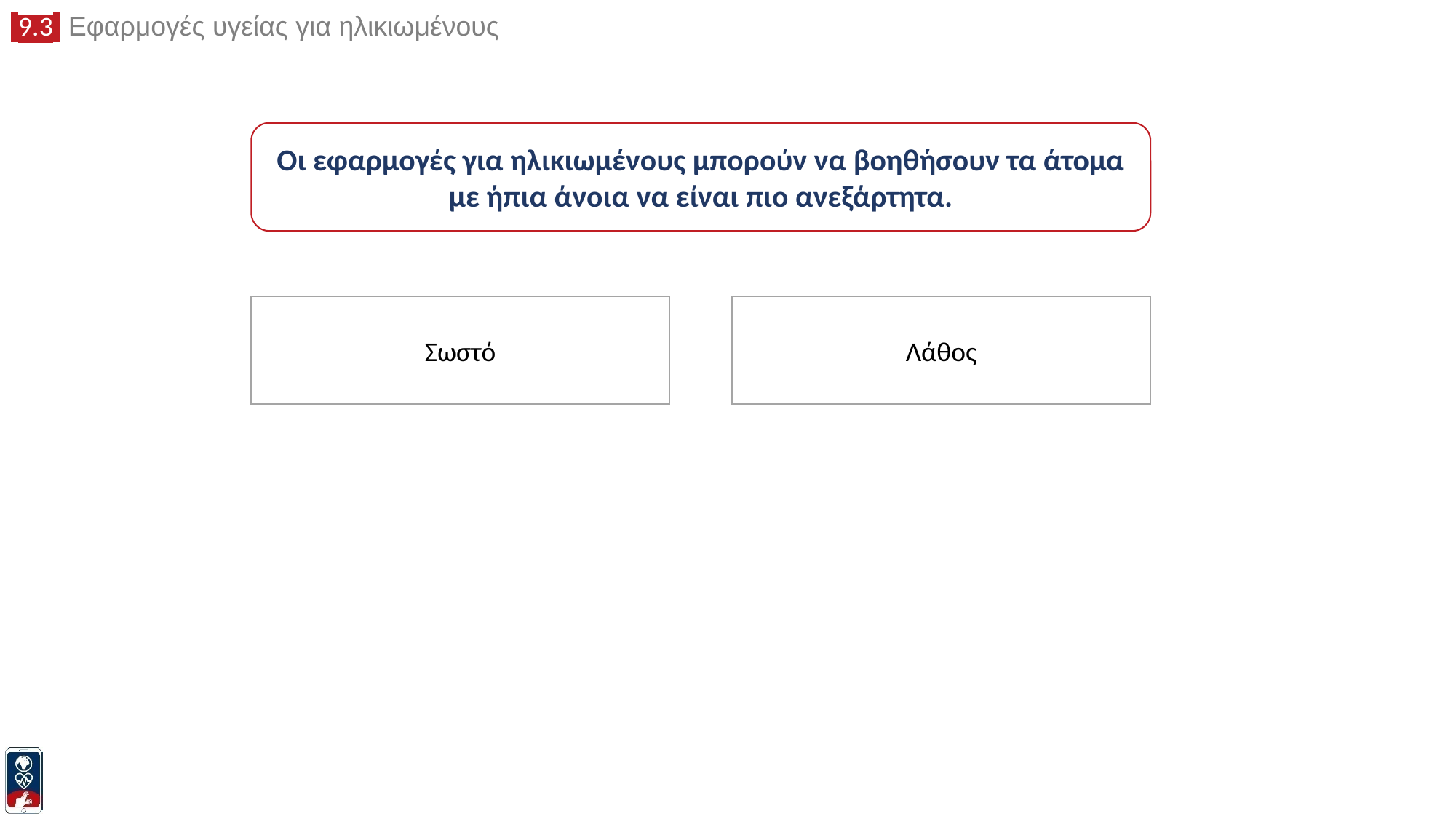

Οι εφαρμογές για ηλικιωμένους μπορούν να βοηθήσουν τα άτομα με ήπια άνοια να είναι πιο ανεξάρτητα.
Λάθος
Σωστό